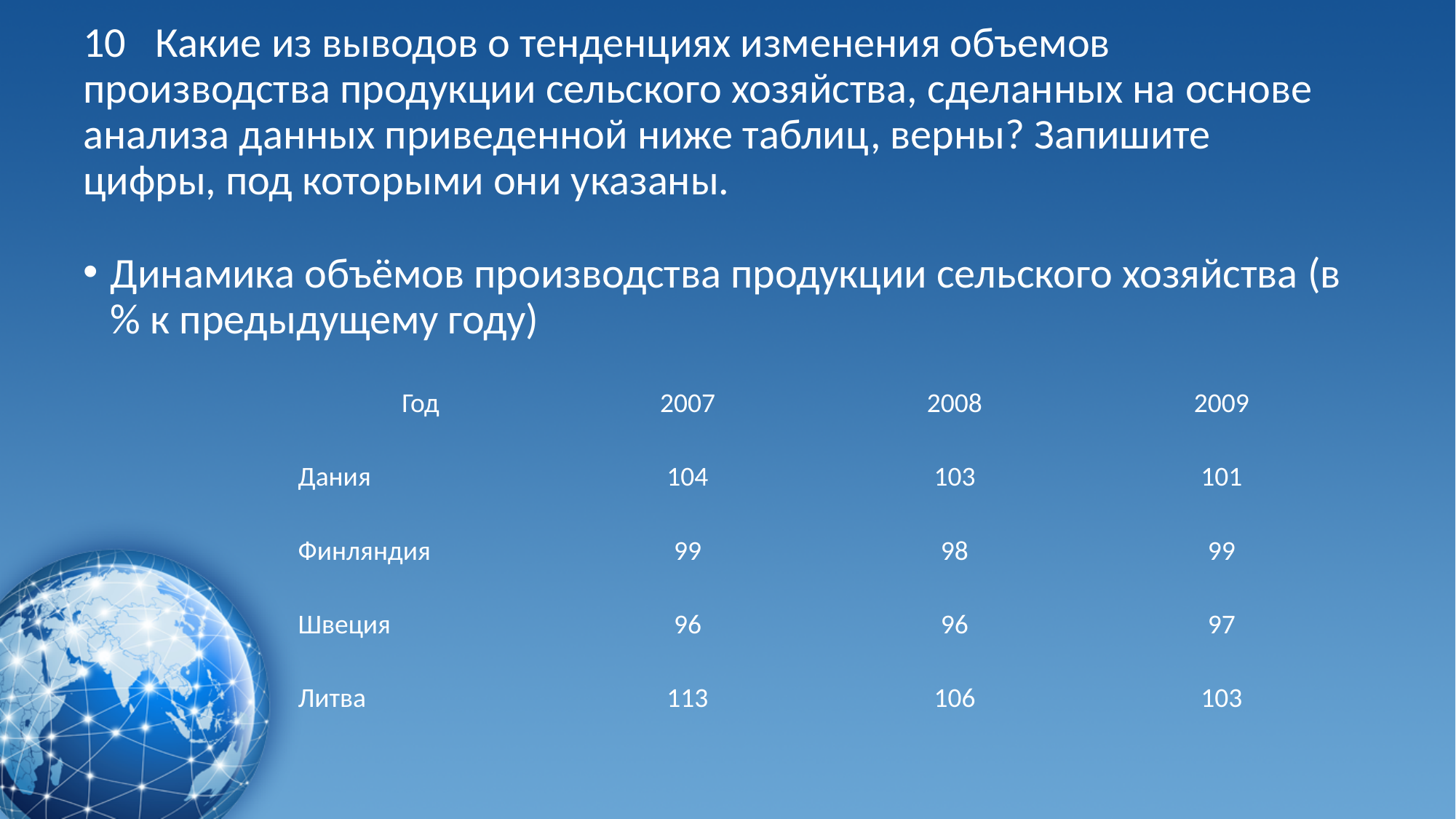

# 10   Какие из выводов о тенденциях изменения объемов производства продукции сельского хозяйства, сделанных на основе анализа данных приведенной ниже таблиц, верны? Запишите цифры, под которыми они указаны.
Динамика объёмов производства продукции сельского хозяйства (в % к предыдущему году)

| Год | 2007 | 2008 | 2009 |
| --- | --- | --- | --- |
| Дания | 104 | 103 | 101 |
| Финляндия | 99 | 98 | 99 |
| Швеция | 96 | 96 | 97 |
| Литва | 113 | 106 | 103 |